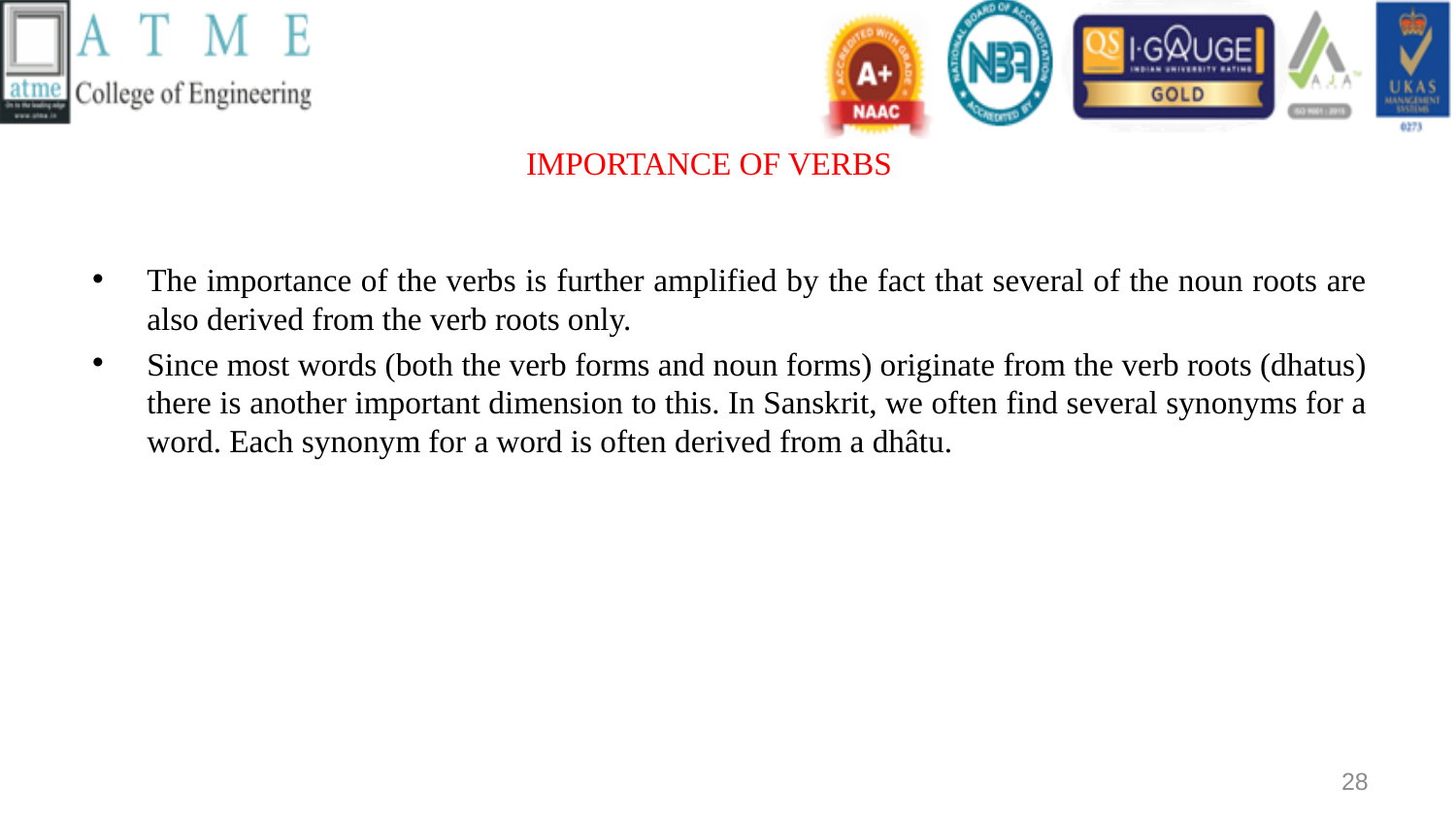

# IMPORTANCE OF VERBS
The importance of the verbs is further amplified by the fact that several of the noun roots are also derived from the verb roots only.
Since most words (both the verb forms and noun forms) originate from the verb roots (dhatus) there is another important dimension to this. In Sanskrit, we often find several synonyms for a word. Each synonym for a word is often derived from a dhâtu.

28